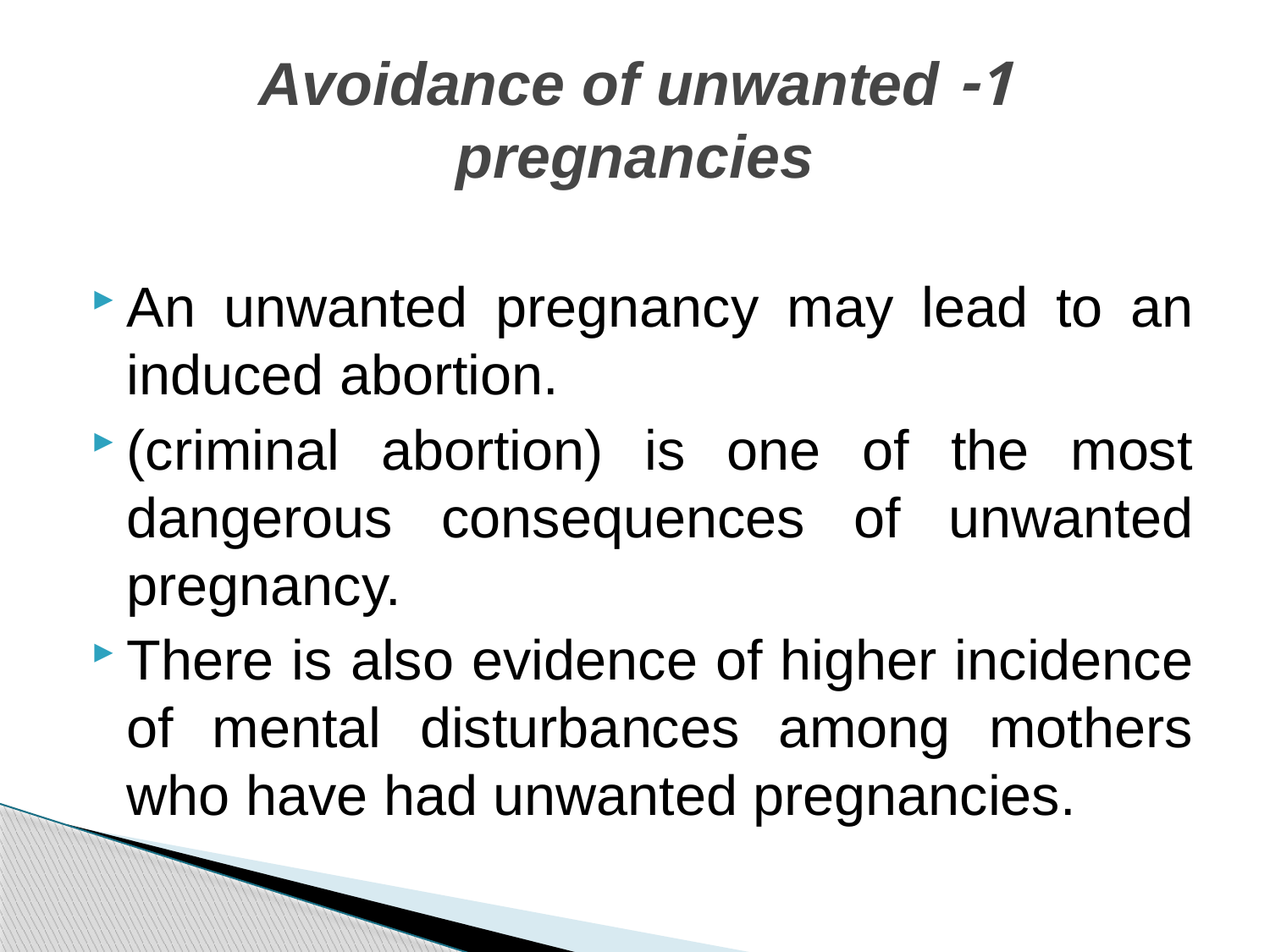

# 1- Avoidance of unwanted pregnancies
An unwanted pregnancy may lead to an induced abortion.
(criminal abortion) is one of the most dangerous consequences of unwanted pregnancy.
There is also evidence of higher incidence of mental disturbances among mothers who have had unwanted pregnancies.